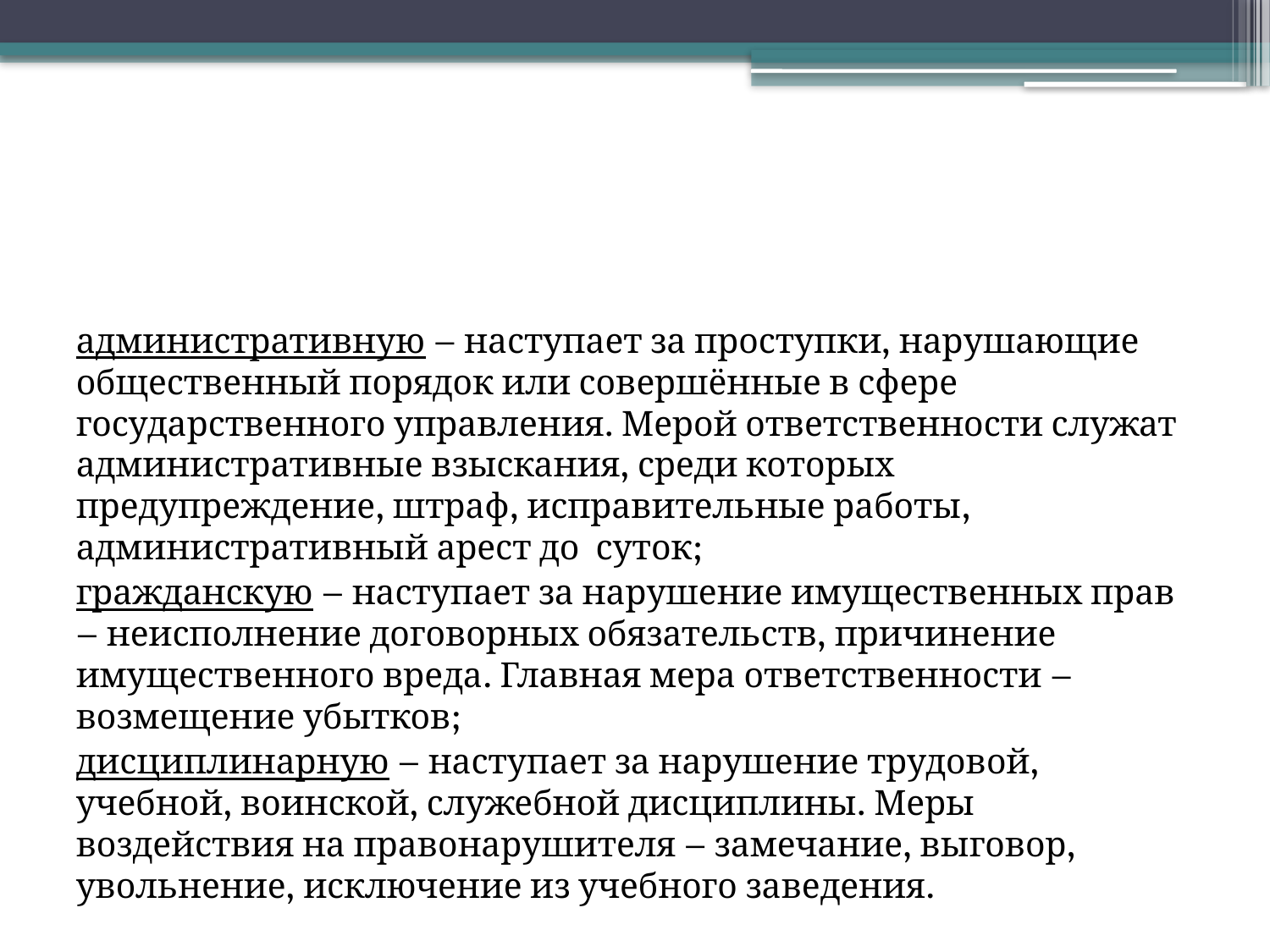

#
административную – наступает за проступки, нарушающие общественный порядок или совершённые в сфере государственного управления. Мерой ответственности служат административные взыскания, среди которых предупреждение, штраф, исправительные работы, административный арест до  суток;
гражданскую – наступает за нарушение имущественных прав – неисполнение договорных обязательств, причинение имущественного вреда. Главная мера ответственности – возмещение убытков;
дисциплинарную – наступает за нарушение трудовой, учебной, воинской, служебной дисциплины. Меры воздействия на правонарушителя – замечание, выговор, увольнение, исключение из учебного заведения.